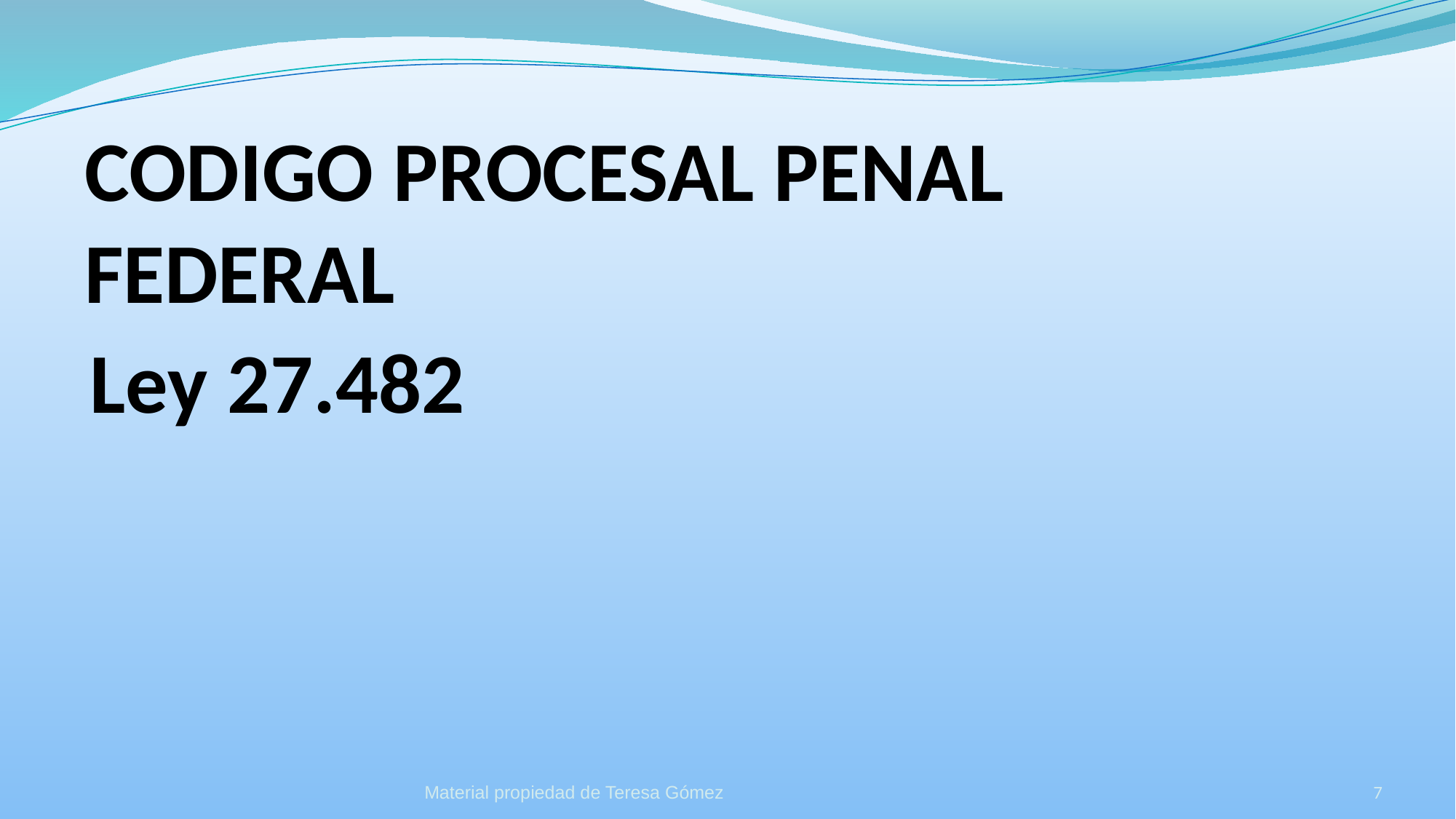

# CODIGO PROCESAL PENAL FEDERAL
Ley 27.482
Material propiedad de Teresa Gómez
7